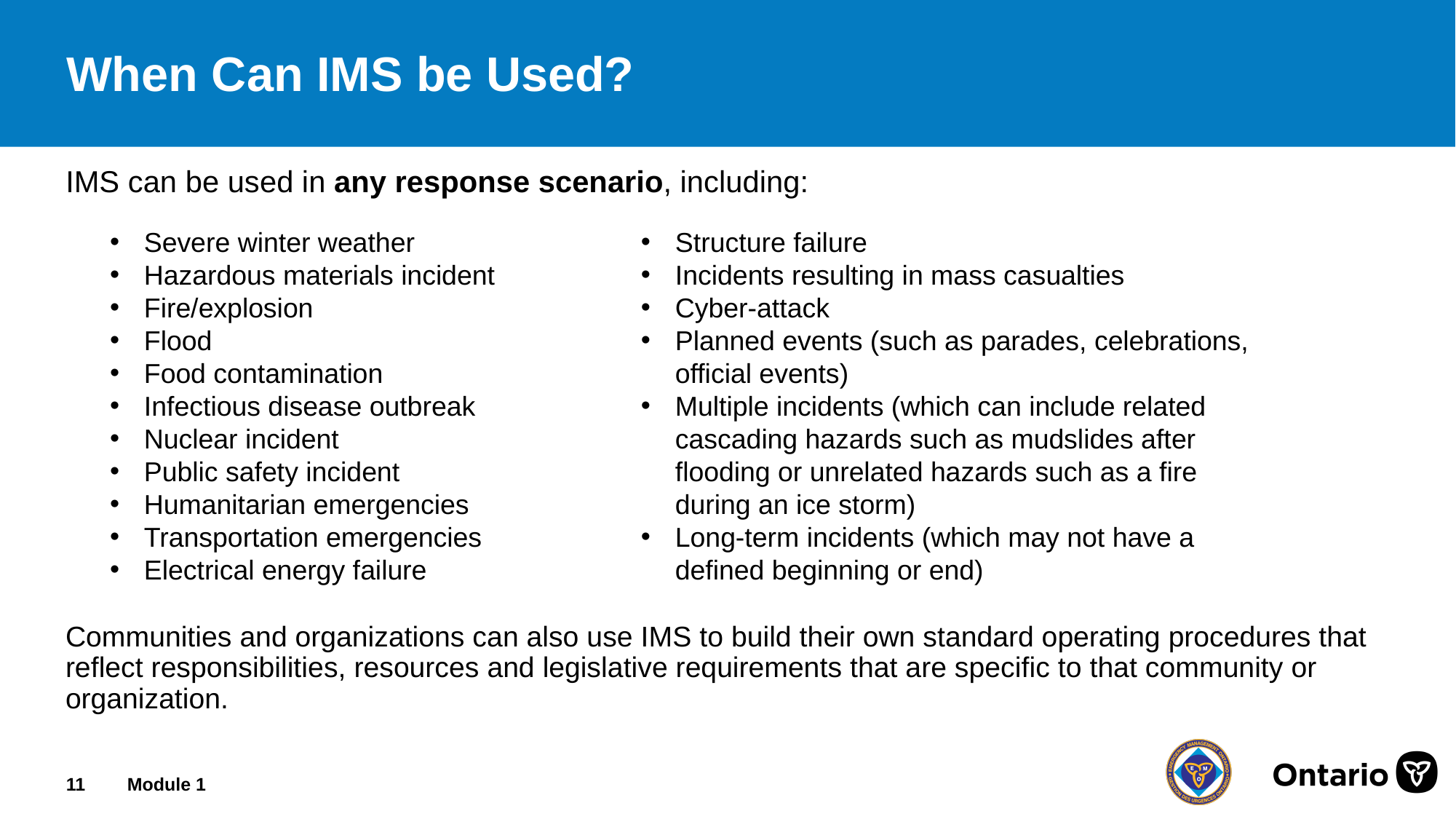

# When Can IMS be Used?
IMS can be used in any response scenario, including:
Severe winter weather
Hazardous materials incident
Fire/explosion
Flood
Food contamination
Infectious disease outbreak
Nuclear incident
Public safety incident
Humanitarian emergencies
Transportation emergencies
Electrical energy failure
Structure failure
Incidents resulting in mass casualties
Cyber-attack
Planned events (such as parades, celebrations, official events)
Multiple incidents (which can include related cascading hazards such as mudslides after flooding or unrelated hazards such as a fire during an ice storm)
Long-term incidents (which may not have a defined beginning or end)
Communities and organizations can also use IMS to build their own standard operating procedures that reflect responsibilities, resources and legislative requirements that are specific to that community or organization.
11
Module 1